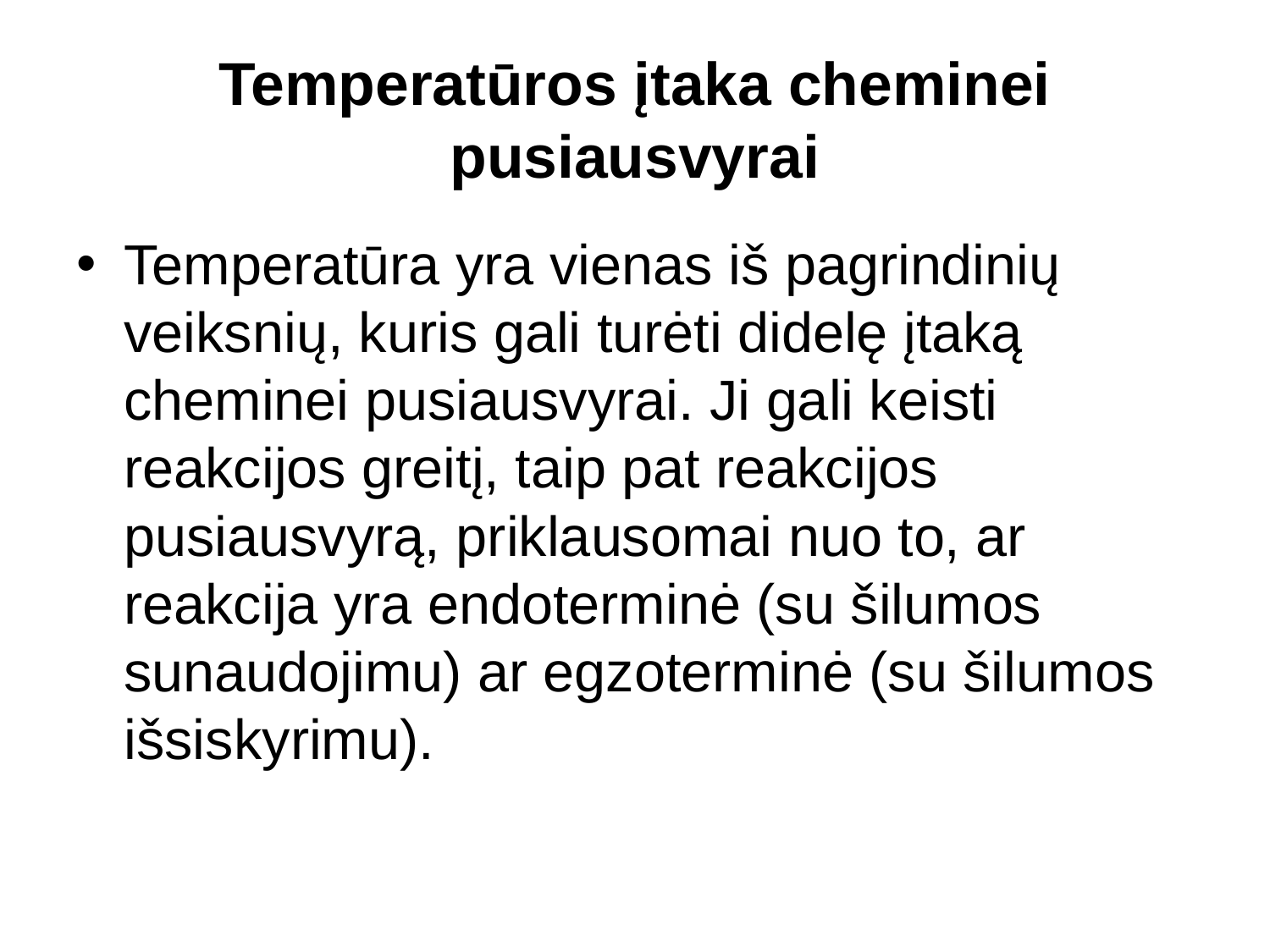

# Temperatūros įtaka cheminei pusiausvyrai
Temperatūra yra vienas iš pagrindinių veiksnių, kuris gali turėti didelę įtaką cheminei pusiausvyrai. Ji gali keisti reakcijos greitį, taip pat reakcijos pusiausvyrą, priklausomai nuo to, ar reakcija yra endoterminė (su šilumos sunaudojimu) ar egzoterminė (su šilumos išsiskyrimu).